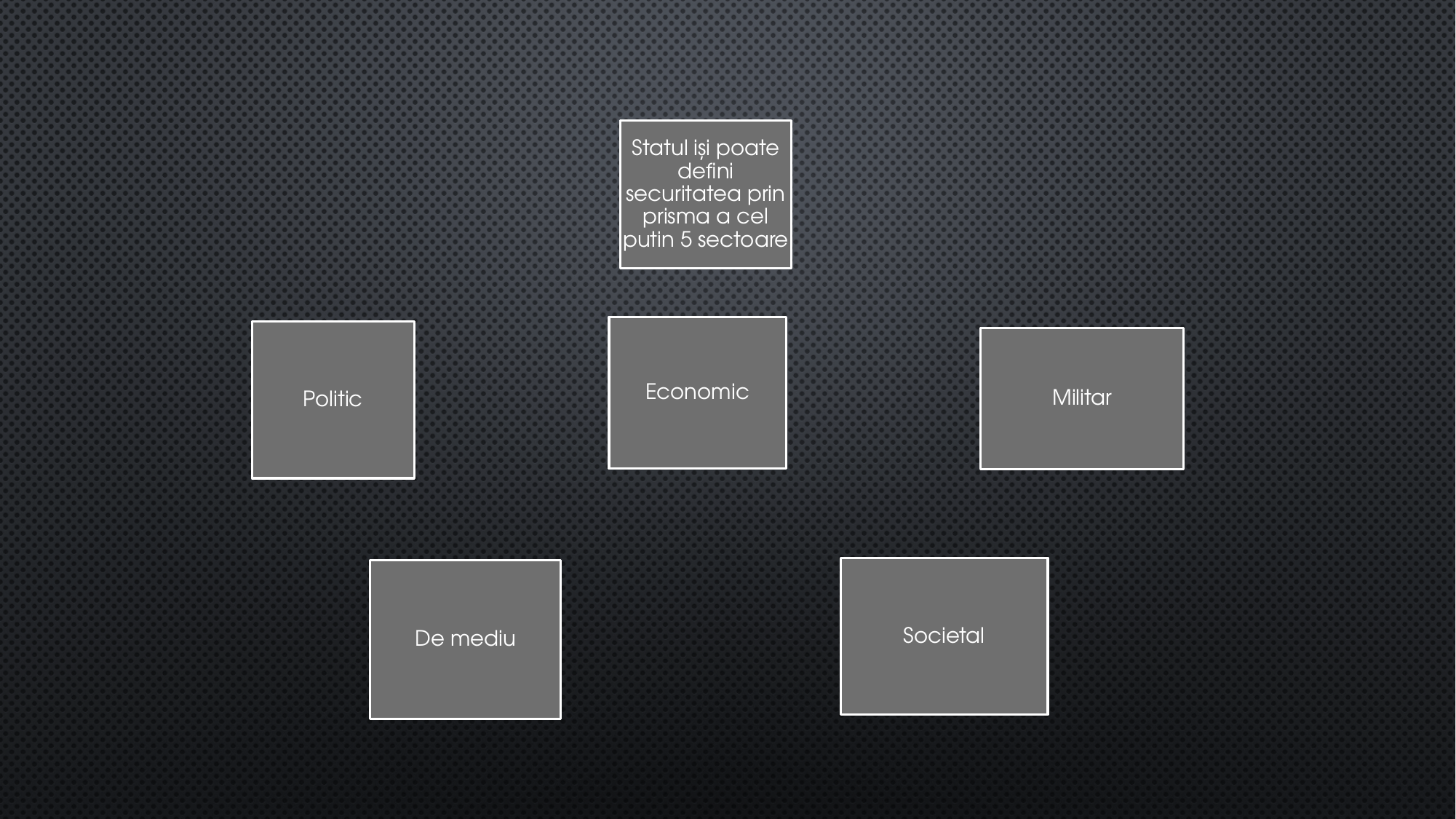

Statul iși poate defini securitatea prin prisma a cel putin 5 sectoare
Militar
Politic
Economic
De mediu
Societal